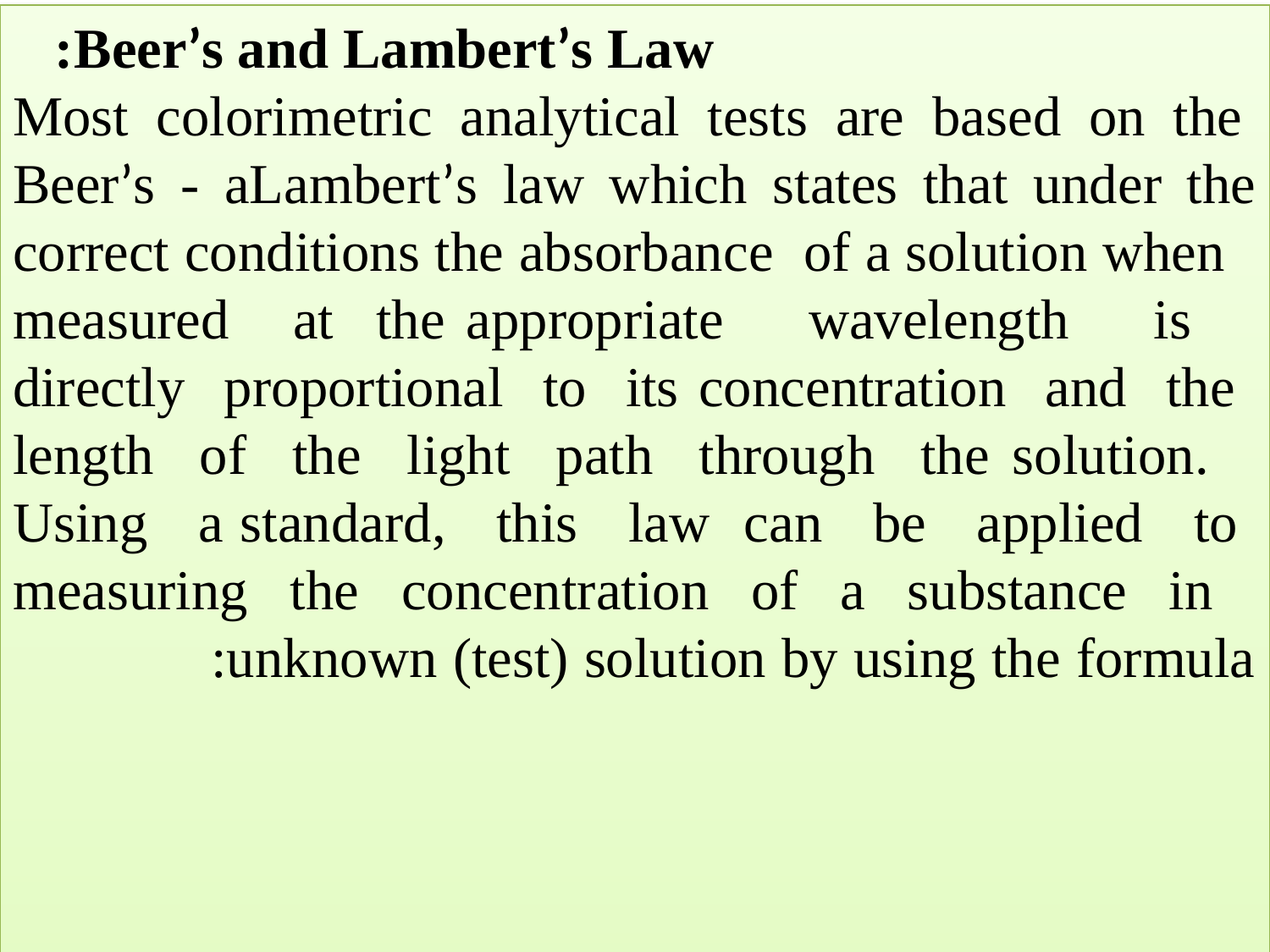

Beer’s and Lambert’s Law:
Most colorimetric analytical tests are based on the Beer’s - aLambert’s law which states that under the correct conditions the absorbance  of a solution when   measured   at  the appropriate    wavelength    is    directly  proportional  to  its concentration  and  the  length  of  the  light  path  through  the solution.   Using   a standard,   this   law  can   be   applied   to  measuring the concentration of a substance in  unknown (test) solution by using the formula: